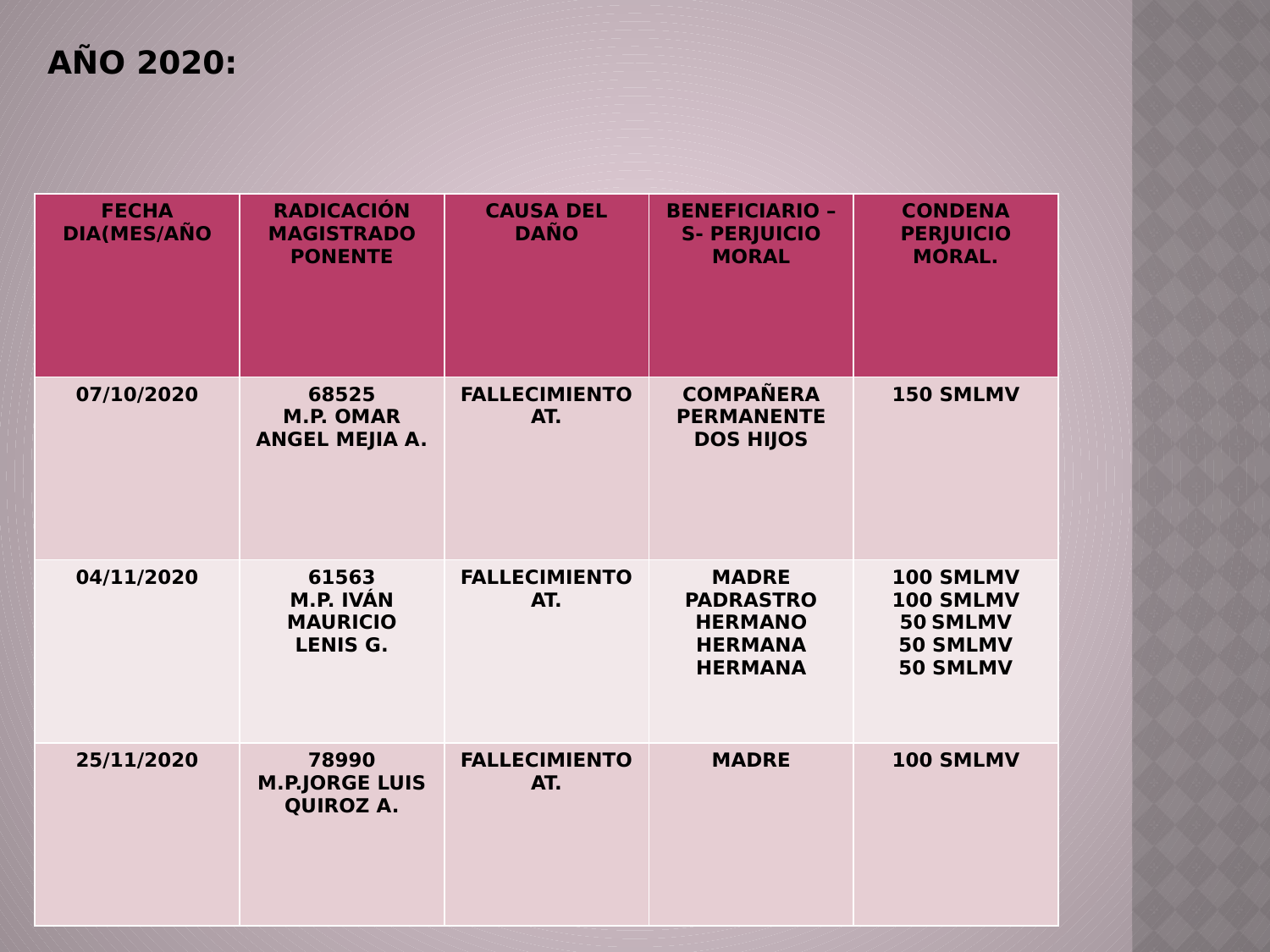

AÑO 2020:
| FECHA DIA(MES/AÑO | RADICACIÓN MAGISTRADO PONENTE | CAUSA DEL DAÑO | BENEFICIARIO –S- PERJUICIO MORAL | CONDENA PERJUICIO MORAL. |
| --- | --- | --- | --- | --- |
| 07/10/2020 | 68525 M.P. OMAR ANGEL MEJIA A. | FALLECIMIENTO AT. | COMPAÑERA PERMANENTE DOS HIJOS | 150 SMLMV |
| 04/11/2020 | 61563 M.P. IVÁN MAURICIO LENIS G. | FALLECIMIENTO AT. | MADRE PADRASTRO HERMANO HERMANA HERMANA | 100 SMLMV 100 SMLMV SMLMV 50 SMLMV 50 SMLMV |
| 25/11/2020 | 78990 M.P.JORGE LUIS QUIROZ A. | FALLECIMIENTO AT. | MADRE | 100 SMLMV |